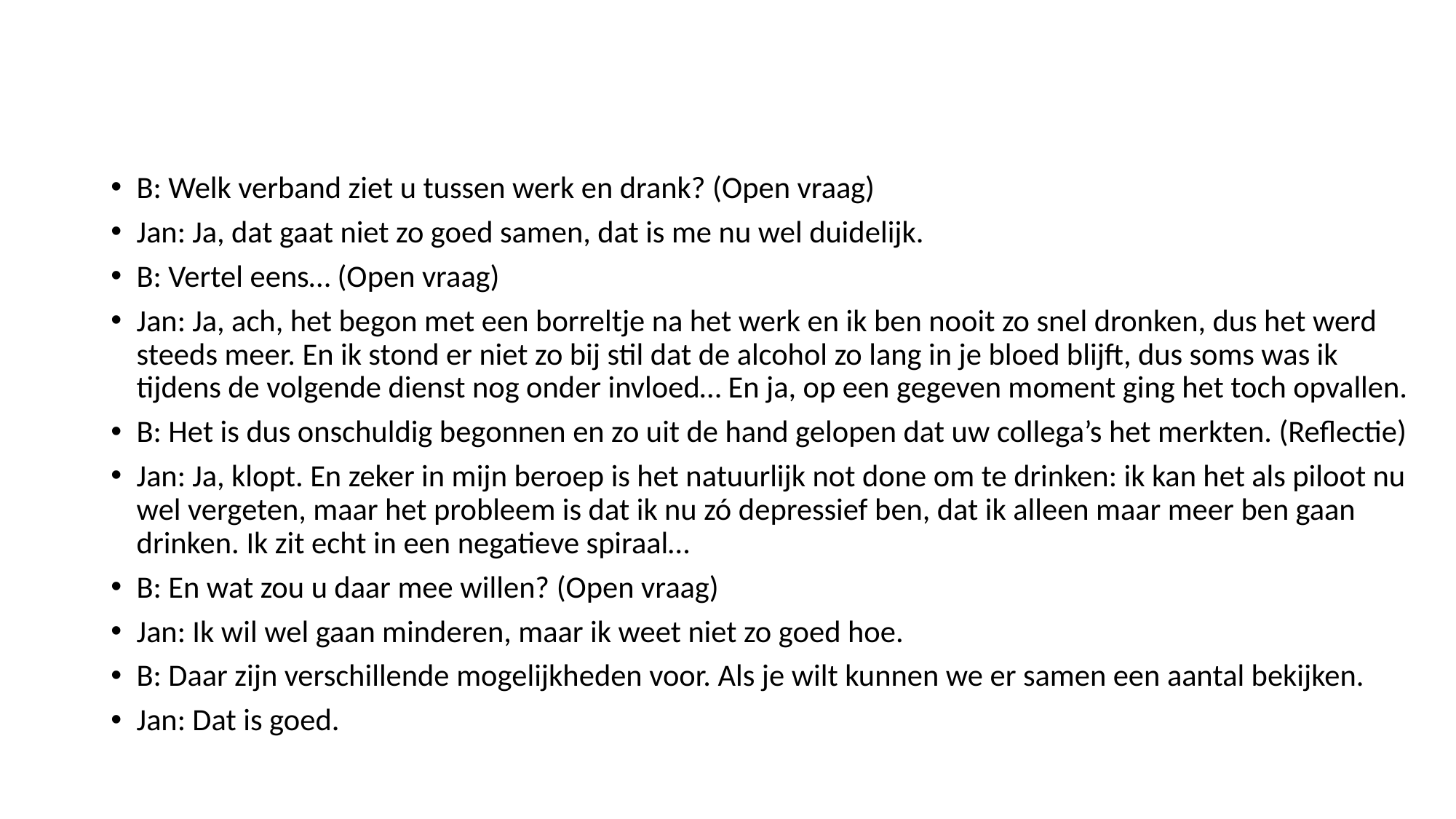

B: Welk verband ziet u tussen werk en drank? (Open vraag)
Jan: Ja, dat gaat niet zo goed samen, dat is me nu wel duidelijk.
B: Vertel eens… (Open vraag)
Jan: Ja, ach, het begon met een borreltje na het werk en ik ben nooit zo snel dronken, dus het werd steeds meer. En ik stond er niet zo bij stil dat de alcohol zo lang in je bloed blijft, dus soms was ik tijdens de volgende dienst nog onder invloed… En ja, op een gegeven moment ging het toch opvallen.
B: Het is dus onschuldig begonnen en zo uit de hand gelopen dat uw collega’s het merkten. (Reflectie)
Jan: Ja, klopt. En zeker in mijn beroep is het natuurlijk not done om te drinken: ik kan het als piloot nu wel vergeten, maar het probleem is dat ik nu zó depressief ben, dat ik alleen maar meer ben gaan drinken. Ik zit echt in een negatieve spiraal…
B: En wat zou u daar mee willen? (Open vraag)
Jan: Ik wil wel gaan minderen, maar ik weet niet zo goed hoe.
B: Daar zijn verschillende mogelijkheden voor. Als je wilt kunnen we er samen een aantal bekijken.
Jan: Dat is goed.